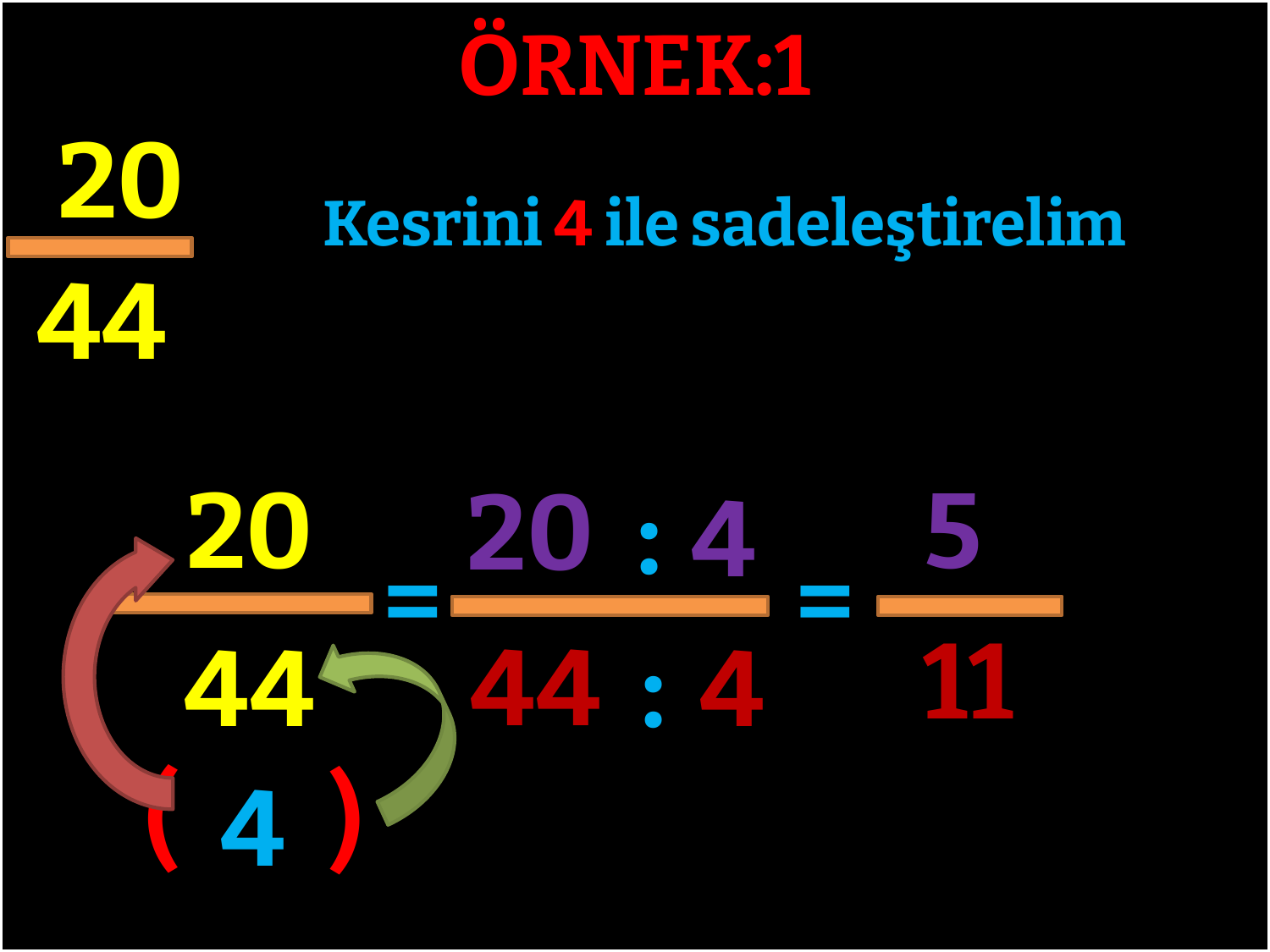

ÖRNEK:1
20
Kesrini 4 ile sadeleştirelim

44
#
20
5
20
:
4
=
=

11
44
44
4
:

(
)
4